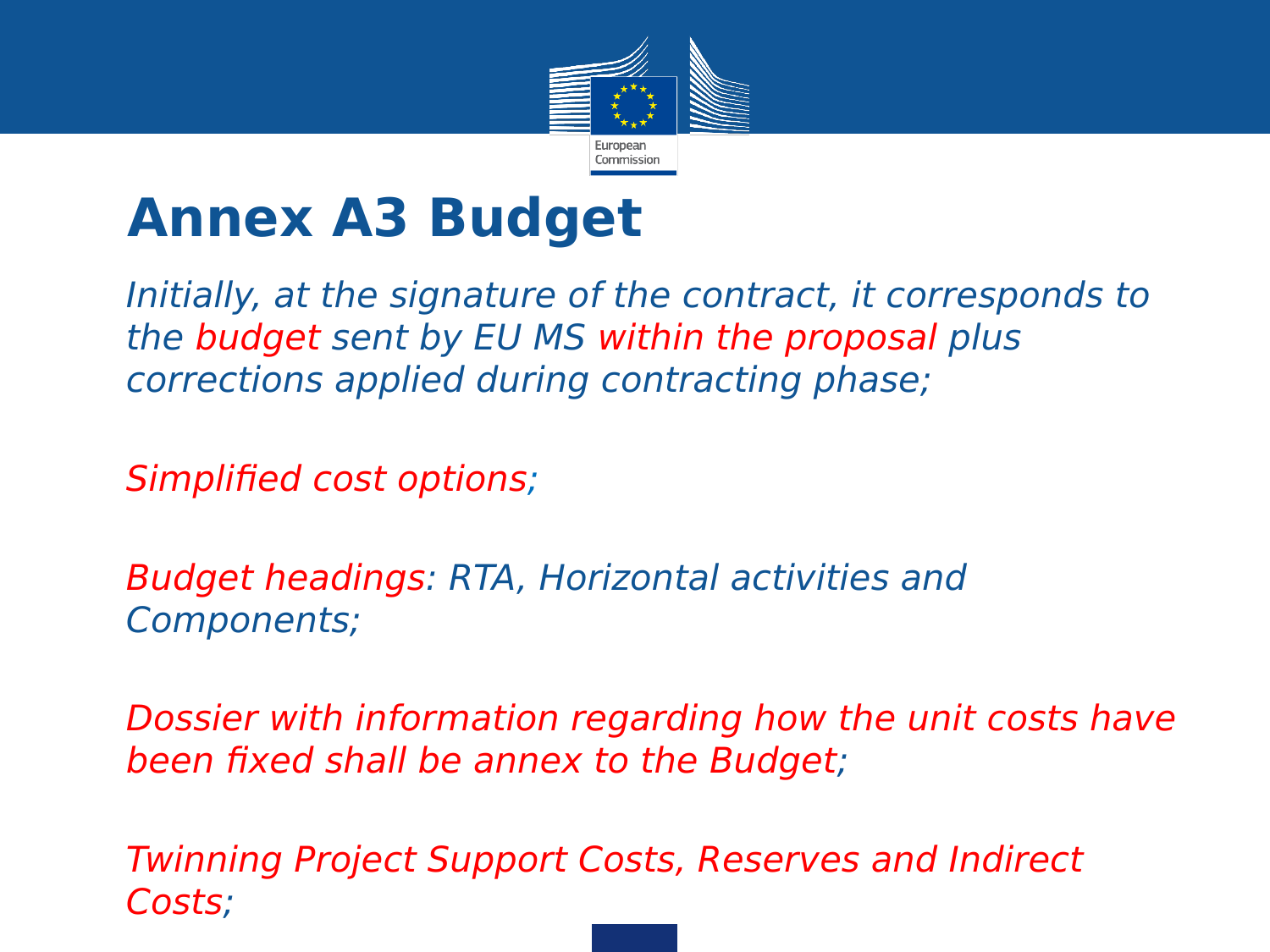

# Annex A3 Budget
Initially, at the signature of the contract, it corresponds to the budget sent by EU MS within the proposal plus corrections applied during contracting phase;

Simplified cost options;

Budget headings: RTA, Horizontal activities and Components;

Dossier with information regarding how the unit costs have been fixed shall be annex to the Budget;

Twinning Project Support Costs, Reserves and Indirect Costs;